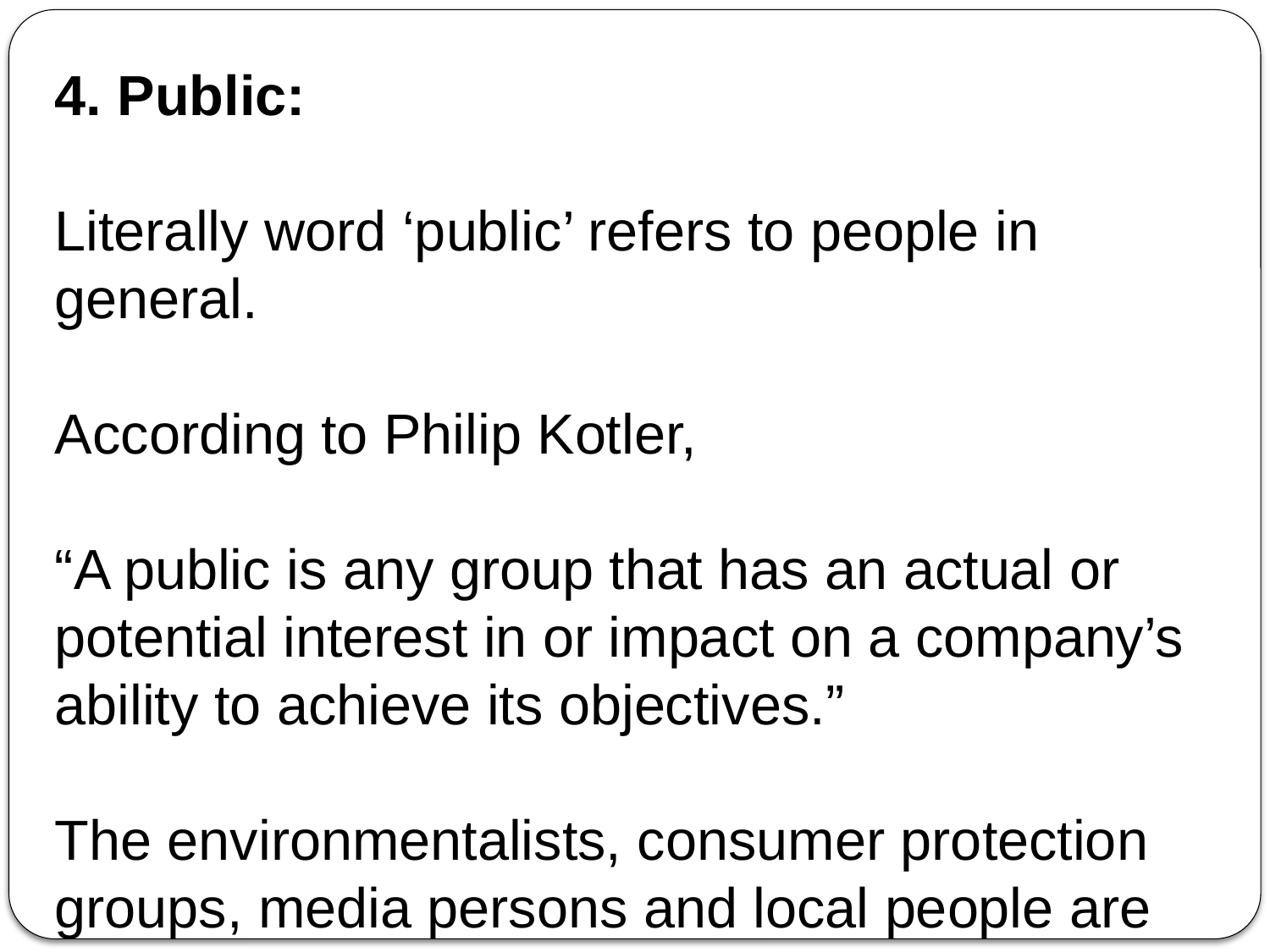

4. Public:

Literally word ‘public’ refers to people in general.

According to Philip Kotler,

“A public is any group that has an actual or potential interest in or impact on a company’s ability to achieve its objectives.”

The environmentalists, consumer protection groups, media persons and local people are some of the well-known examples of publics.